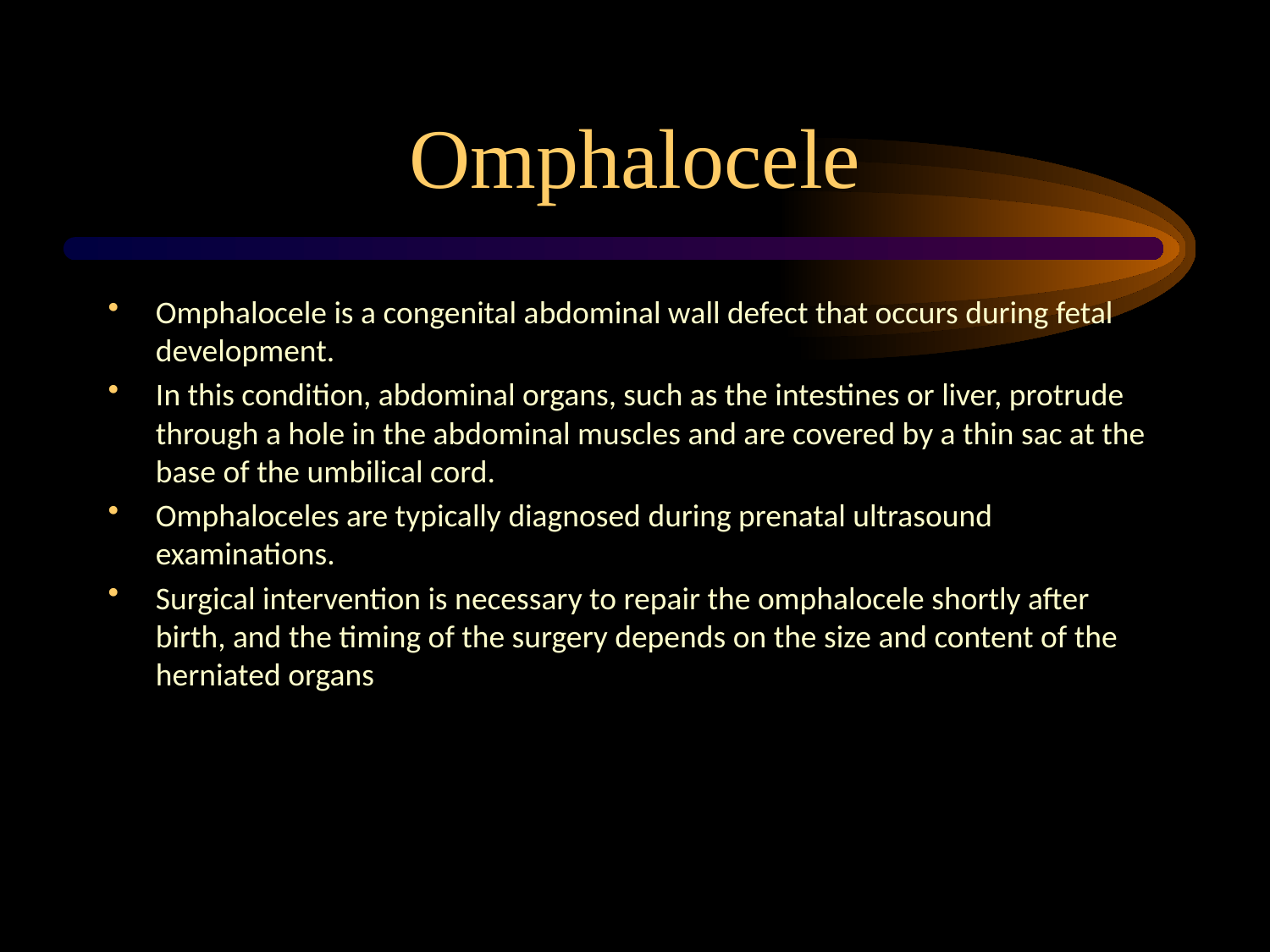

# Omphalocele
Omphalocele is a congenital abdominal wall defect that occurs during fetal development.
In this condition, abdominal organs, such as the intestines or liver, protrude through a hole in the abdominal muscles and are covered by a thin sac at the base of the umbilical cord.
Omphaloceles are typically diagnosed during prenatal ultrasound examinations.
Surgical intervention is necessary to repair the omphalocele shortly after birth, and the timing of the surgery depends on the size and content of the herniated organs